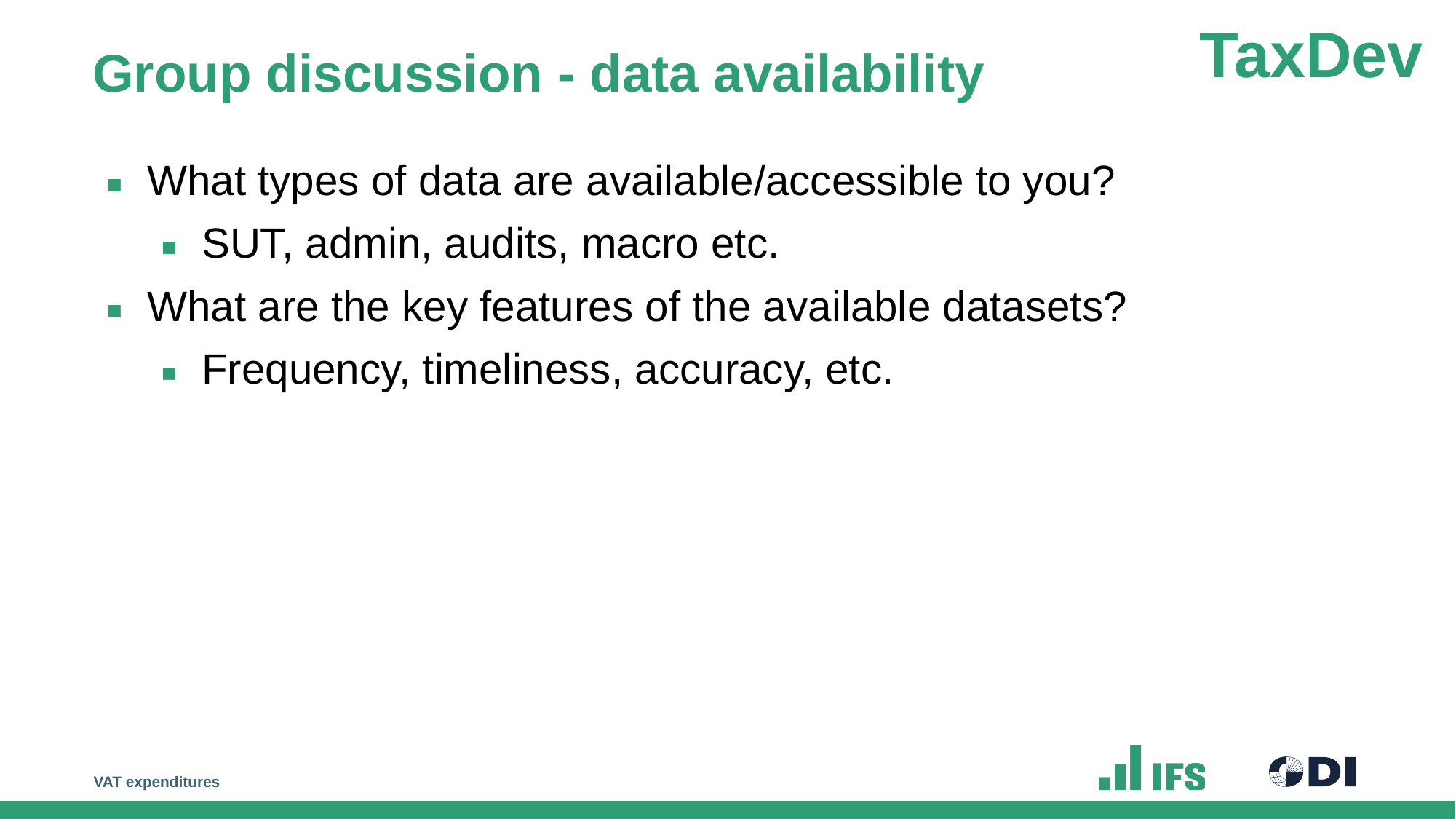

# Group discussion - data availability
What types of data are available/accessible to you?
SUT, admin, audits, macro etc.
What are the key features of the available datasets?
Frequency, timeliness, accuracy, etc.
VAT expenditures